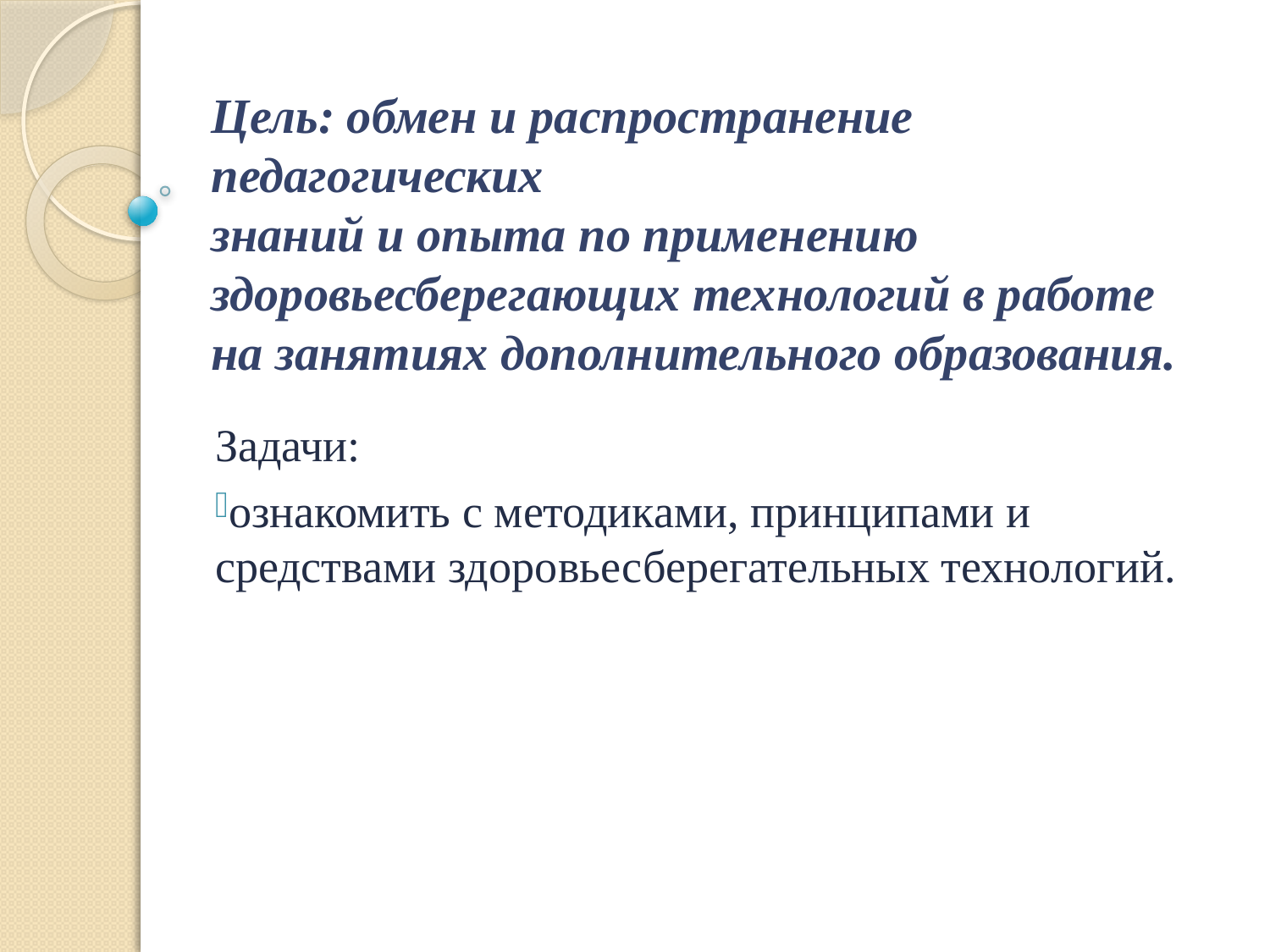

# Цель: обмен и распространение педагогических знаний и опыта по применению здоровьесберегающих технологий в работе на занятиях дополнительного образования.
Задачи:
ознакомить с методиками, принципами и средствами здоровьесберегательных технологий.